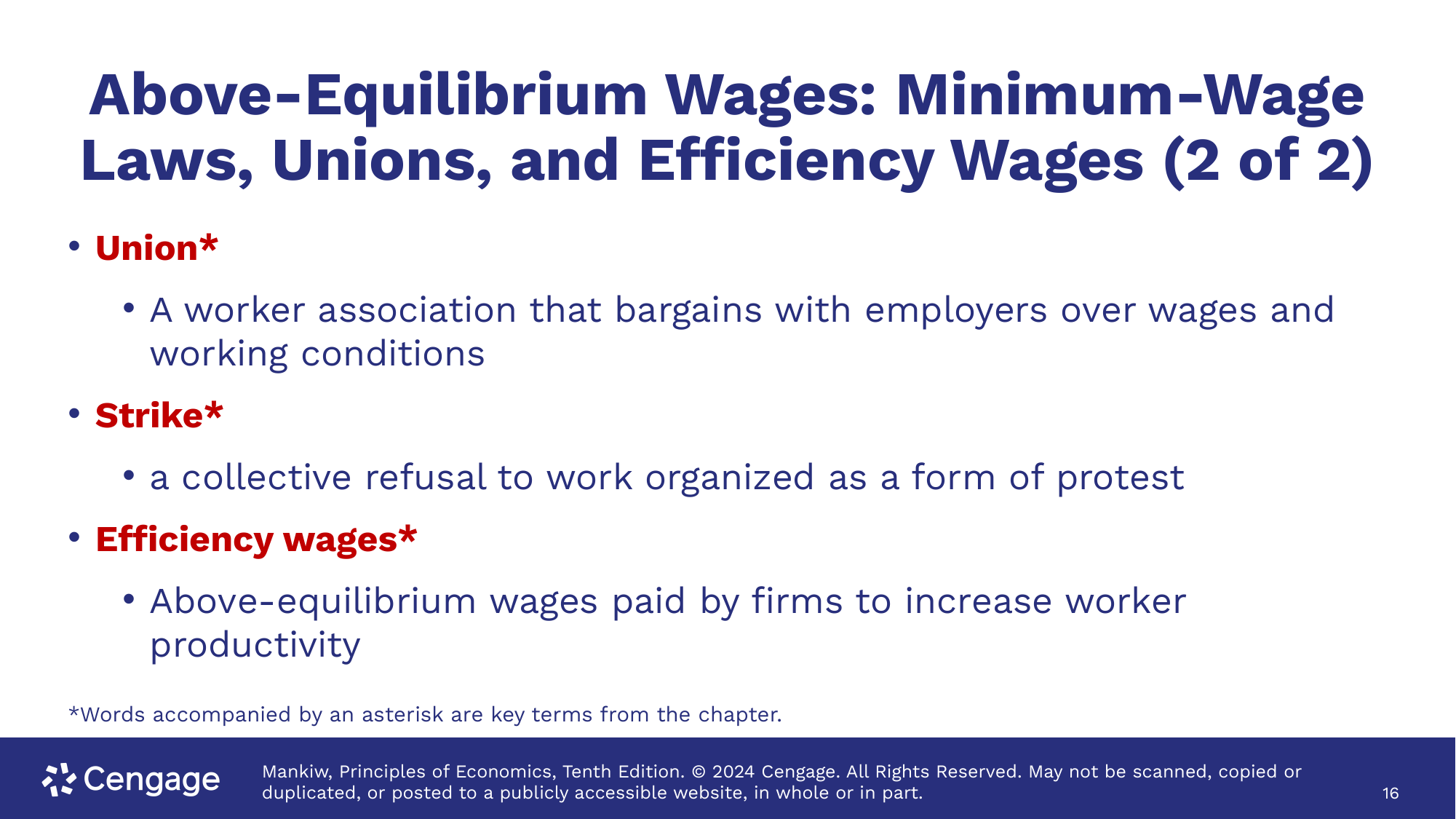

# Above-Equilibrium Wages: Minimum-Wage Laws, Unions, and Efficiency Wages (2 of 2)
Union*
A worker association that bargains with employers over wages and working conditions
Strike*
a collective refusal to work organized as a form of protest
Efficiency wages*
Above-equilibrium wages paid by firms to increase worker productivity
*Words accompanied by an asterisk are key terms from the chapter.